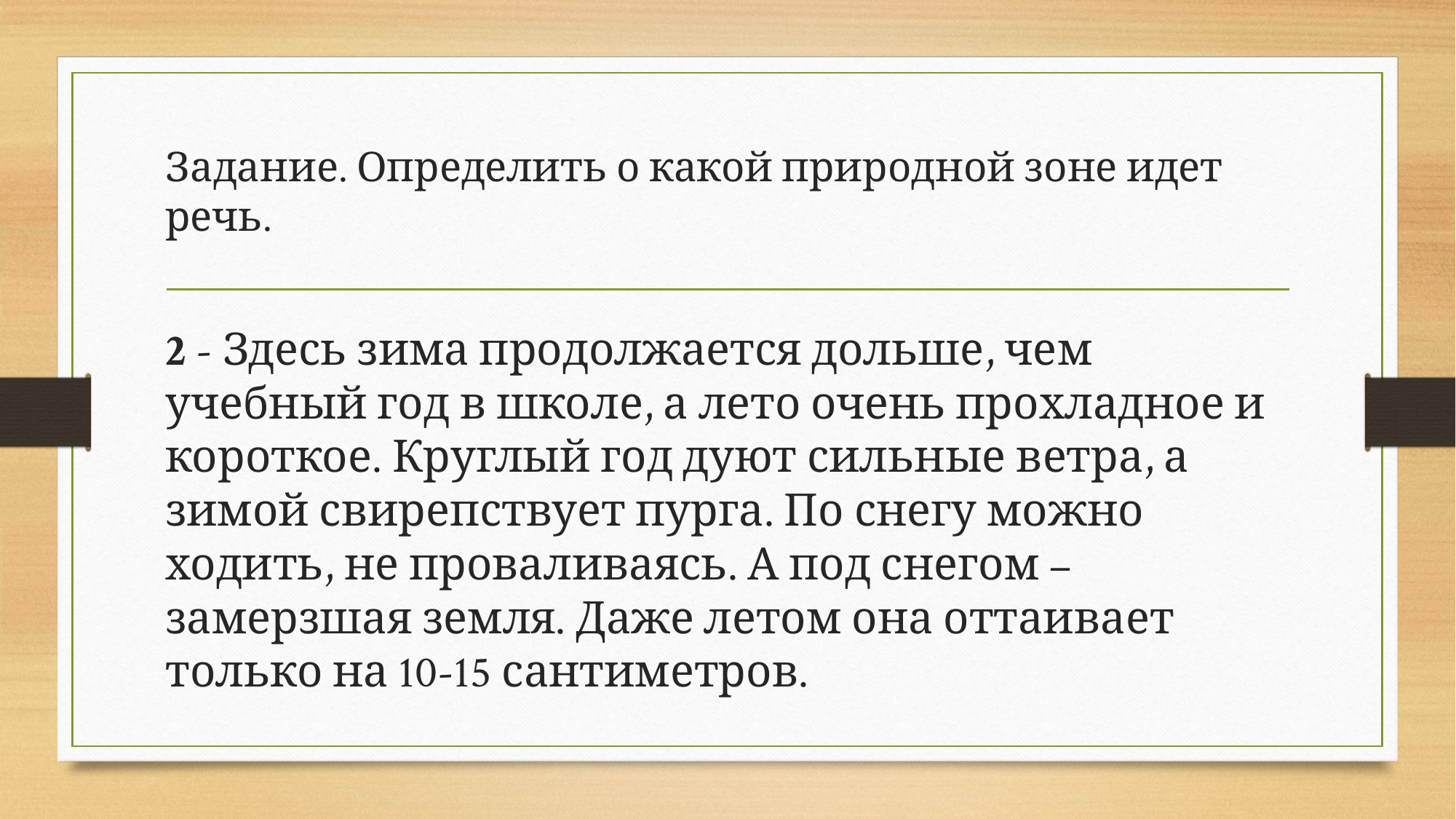

Задание. Определить о какой природной зоне идет речь.

2 - Здесь зима продолжается дольше, чем учебный год в школе, а лето очень прохладное и короткое. Круглый год дуют сильные ветра, а зимой свирепствует пурга. По снегу можно ходить, не проваливаясь. А под снегом – замерзшая земля. Даже летом она оттаивает только на 10-15 сантиметров.